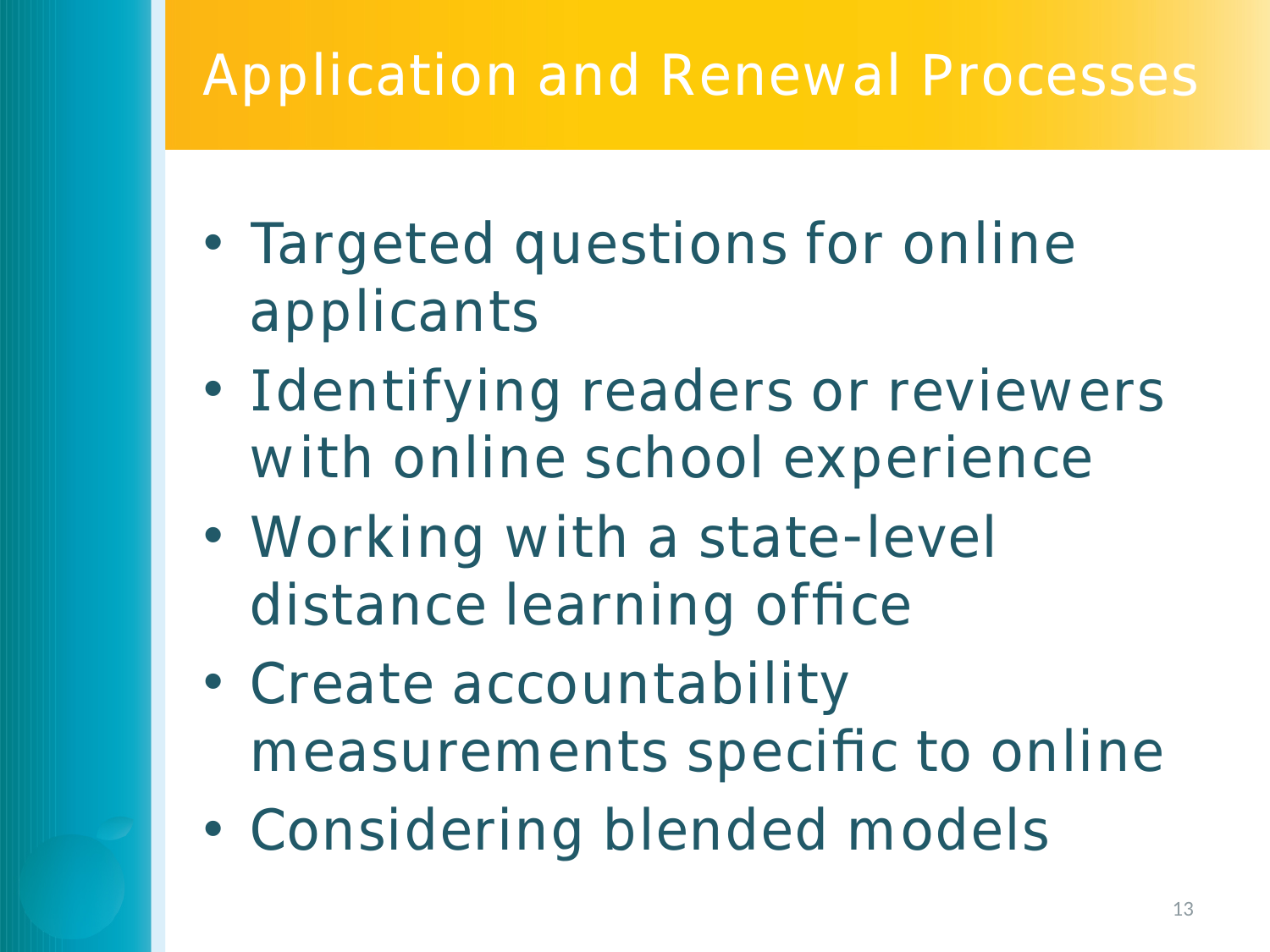

# Application and Renewal Processes
Targeted questions for online applicants
Identifying readers or reviewers with online school experience
Working with a state-level distance learning office
Create accountability measurements specific to online
Considering blended models
13